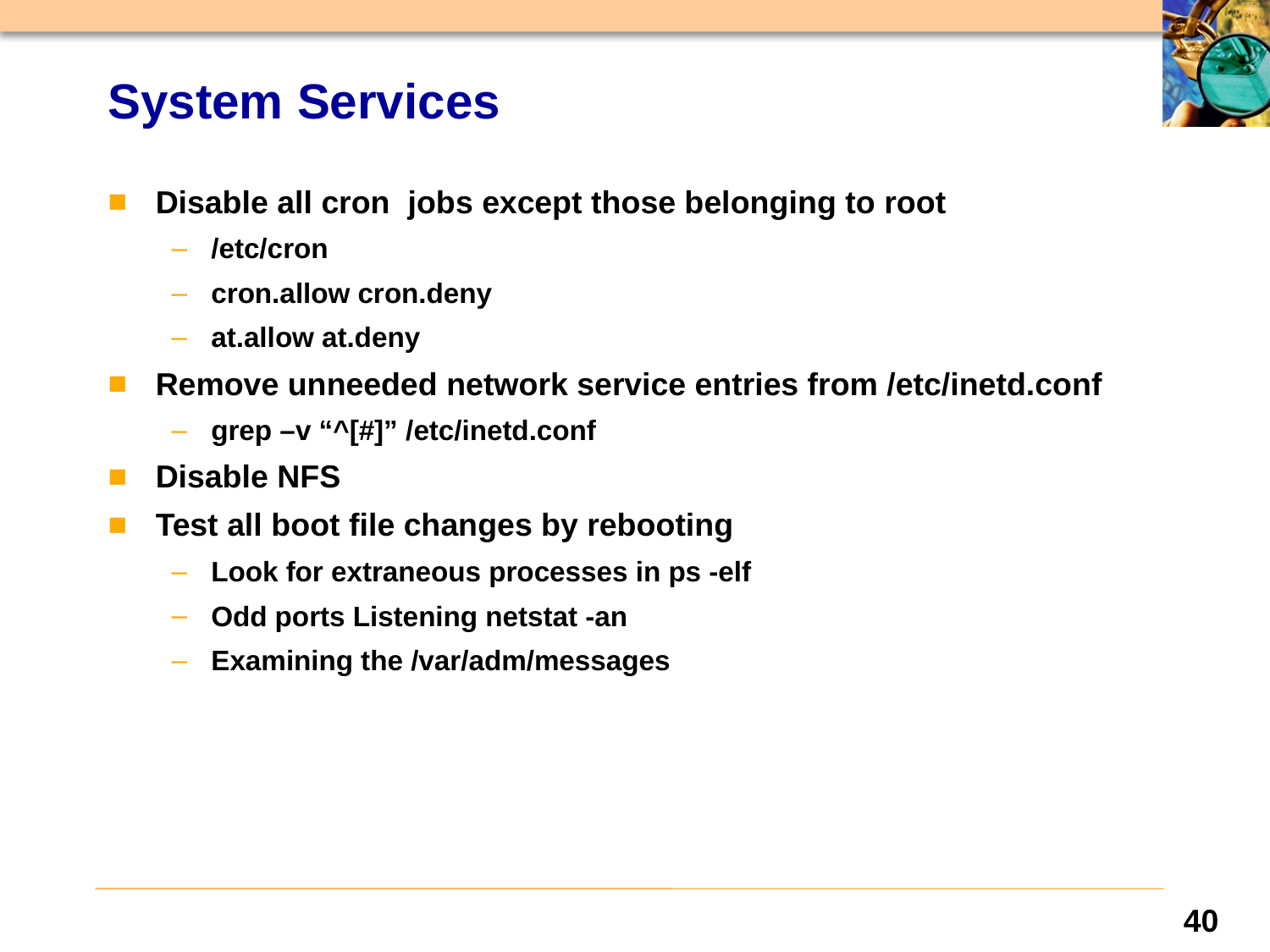

# System Services
Disable all cron  jobs except those belonging to root
/etc/cron
cron.allow cron.deny
at.allow at.deny
Remove unneeded network service entries from /etc/inetd.conf
grep –v “^[#]” /etc/inetd.conf
Disable NFS
Test all boot file changes by rebooting
Look for extraneous processes in ps -elf
Odd ports Listening netstat -an
Examining the /var/adm/messages